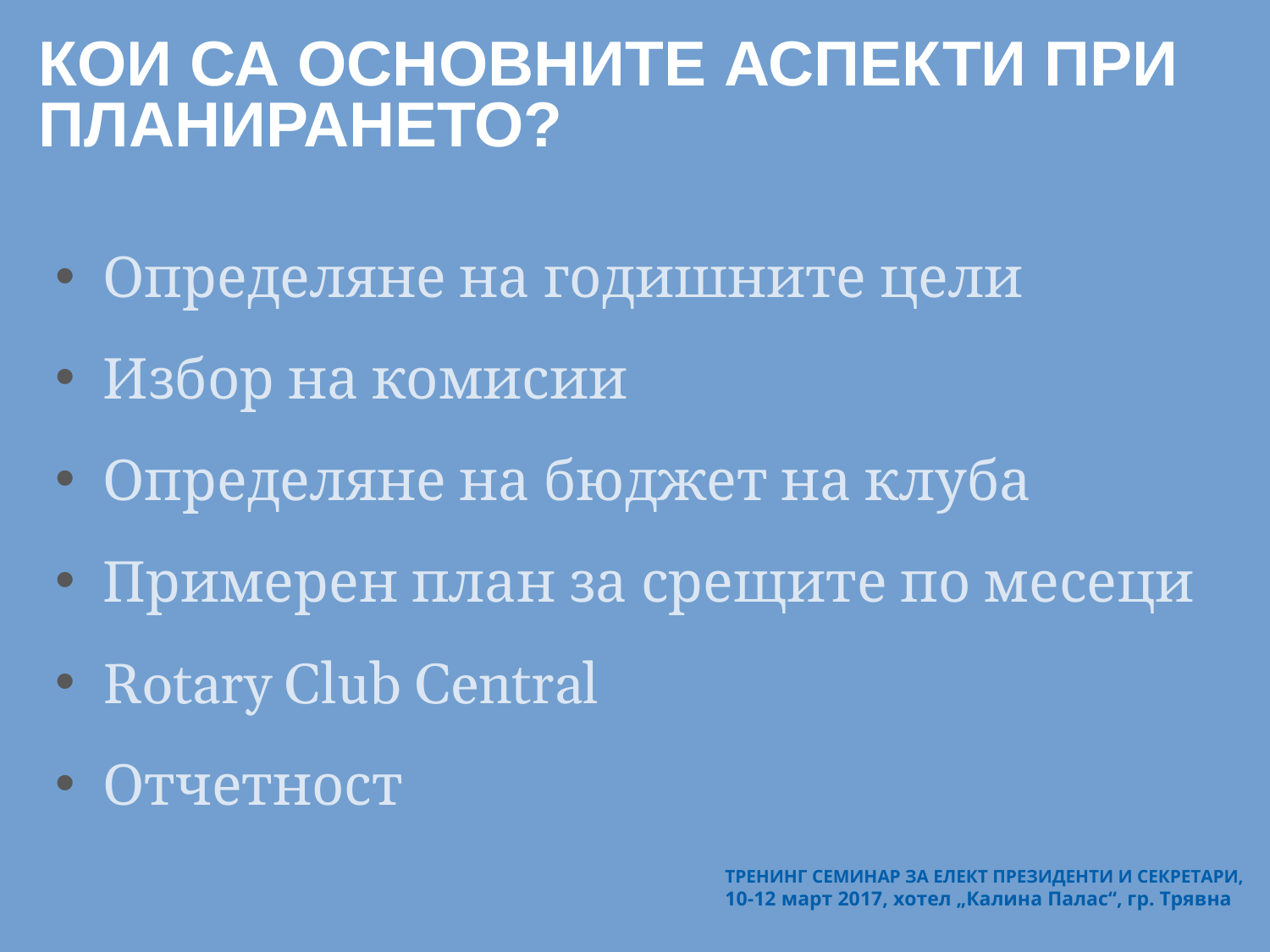

КОИ СА ОСНОВНИТЕ АСПЕКТИ ПРИ ПЛАНИРАНЕТО?
Определяне на годишните цели
Избор на комисии
Определяне на бюджет на клуба
Примерен план за срещите по месеци
Rotary Club Central
Отчетност